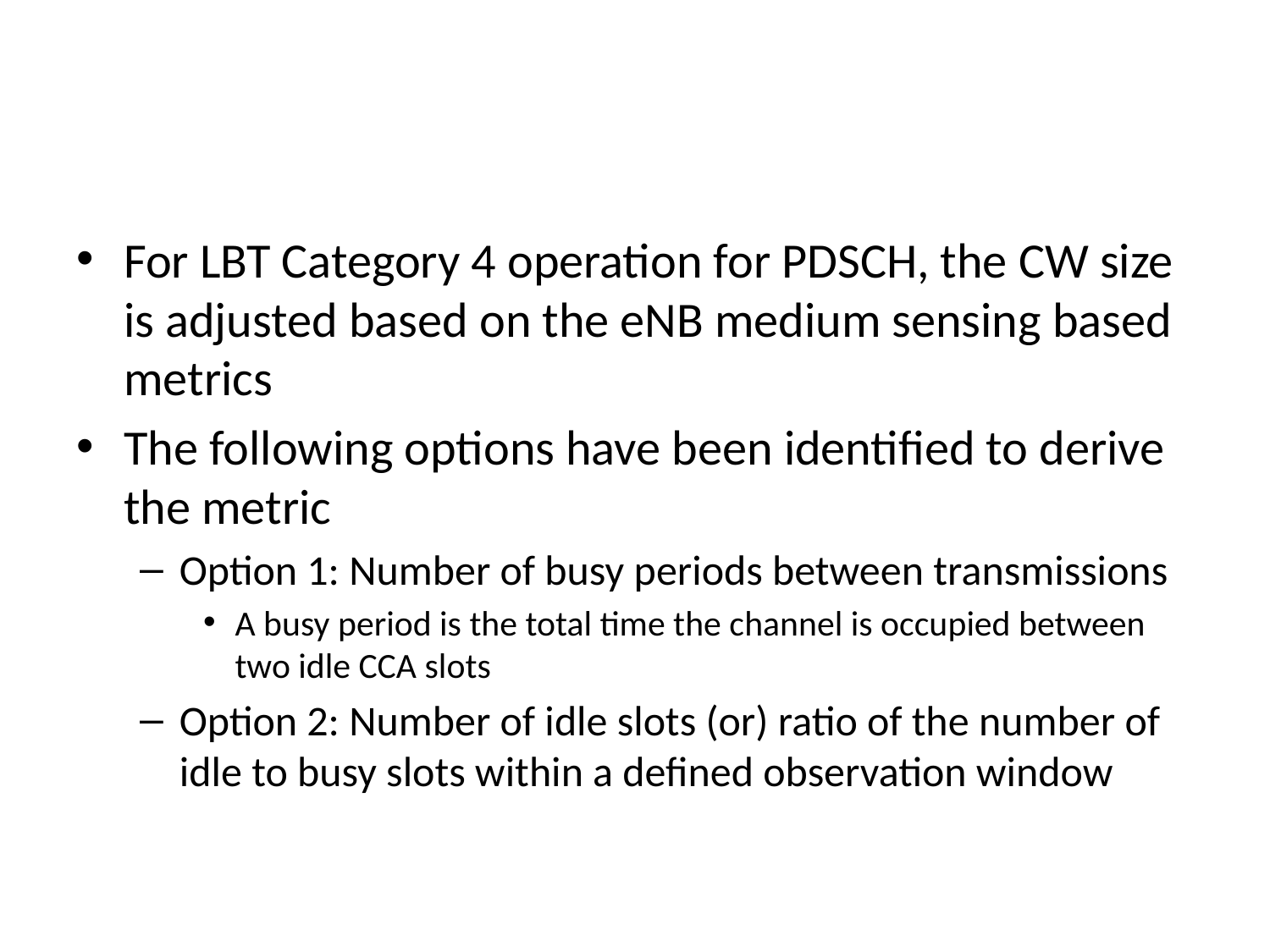

#
For LBT Category 4 operation for PDSCH, the CW size is adjusted based on the eNB medium sensing based metrics
The following options have been identified to derive the metric
Option 1: Number of busy periods between transmissions
A busy period is the total time the channel is occupied between two idle CCA slots
Option 2: Number of idle slots (or) ratio of the number of idle to busy slots within a defined observation window